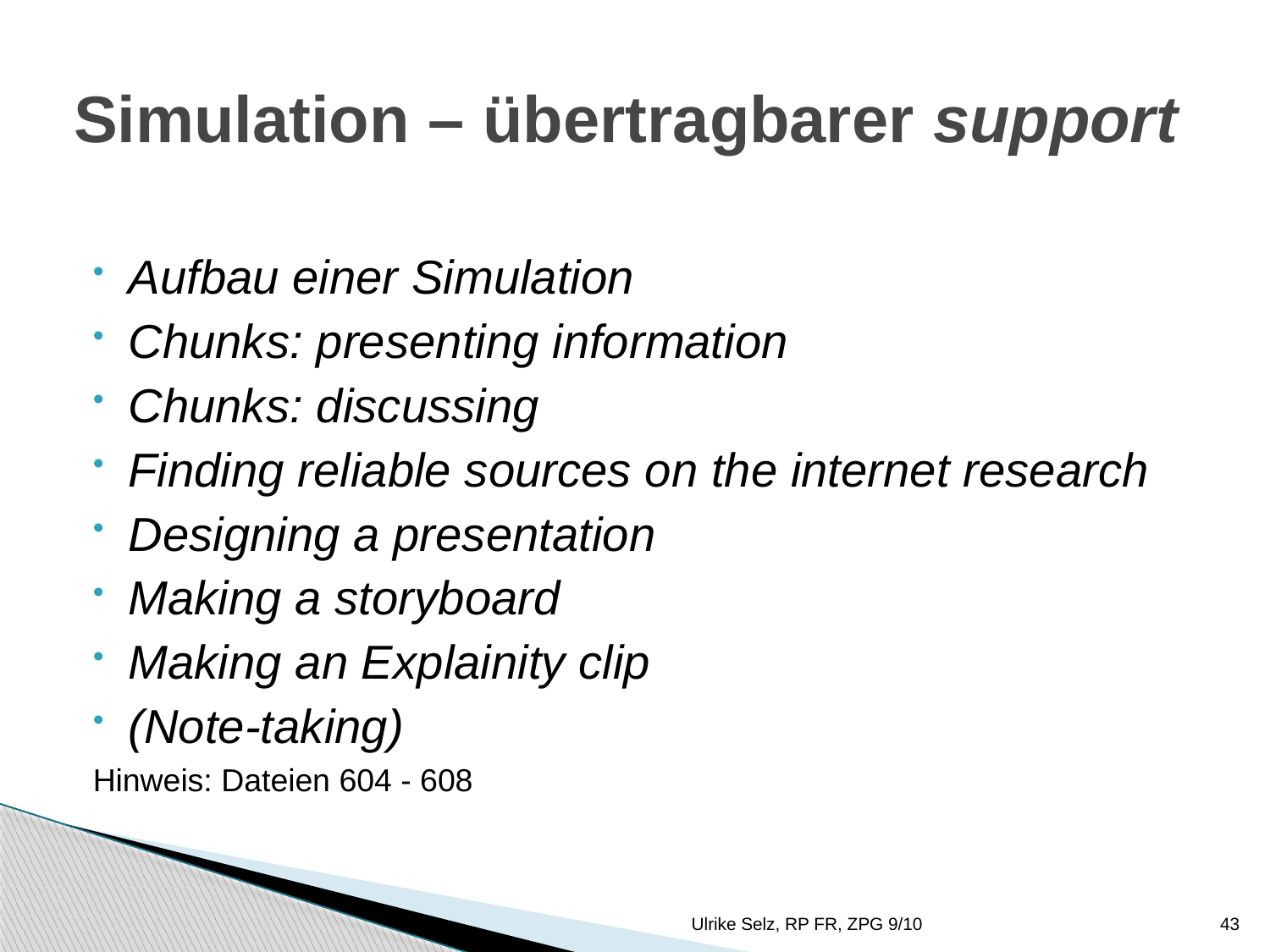

Simulation – übertragbarer support

Aufbau einer Simulation
Chunks: presenting information
Chunks: discussing
Finding reliable sources on the internet research
Designing a presentation
Making a storyboard
Making an Explainity clip
(Note-taking)
Hinweis: Dateien 604 - 608

Ulrike Selz, RP FR, ZPG 9/10
43